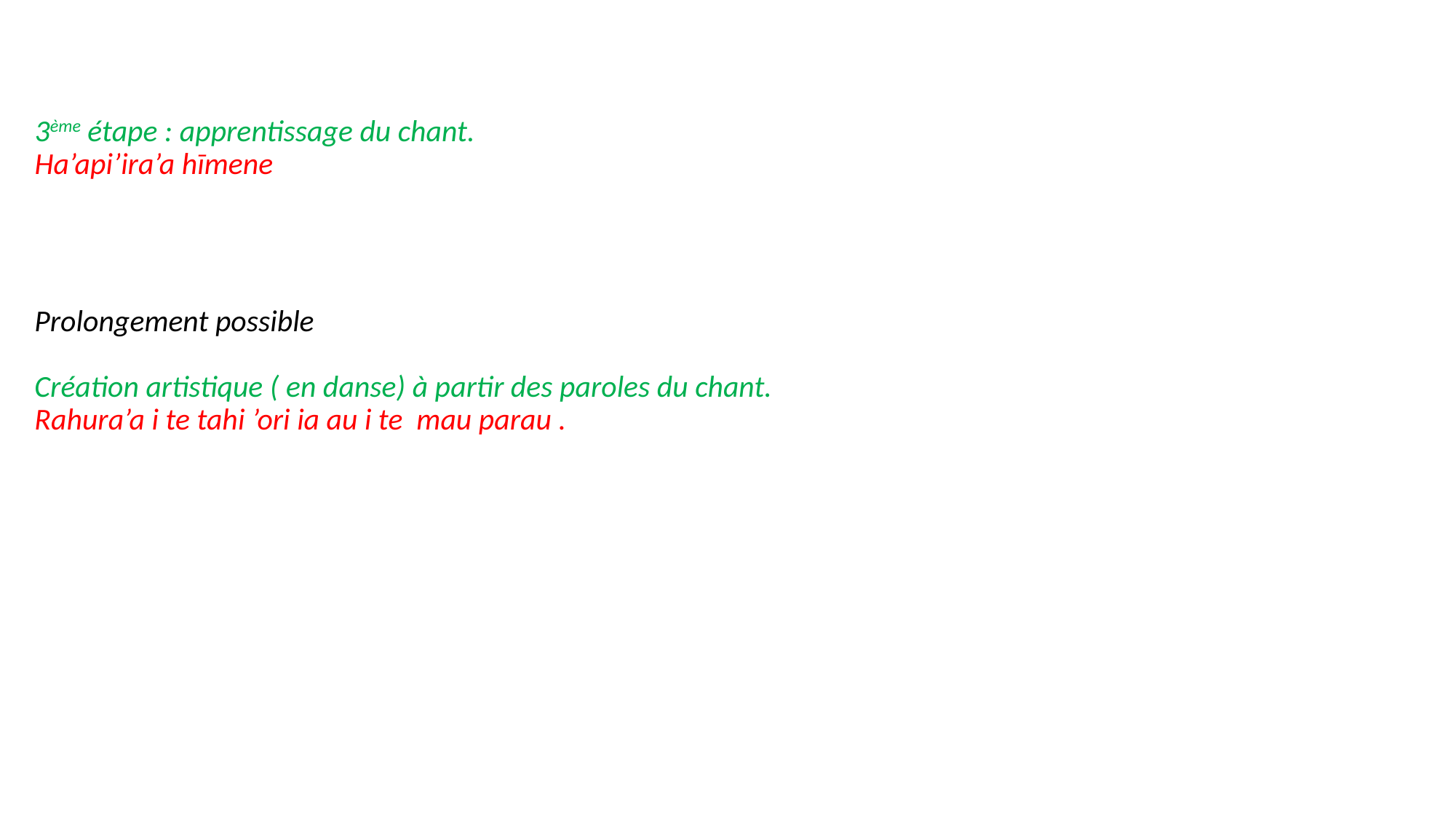

# 3ème étape : apprentissage du chant. Ha’api’ira’a hīmene
Prolongement possible

Création artistique ( en danse) à partir des paroles du chant.
Rahura’a i te tahi ’ori ia au i te  mau parau .